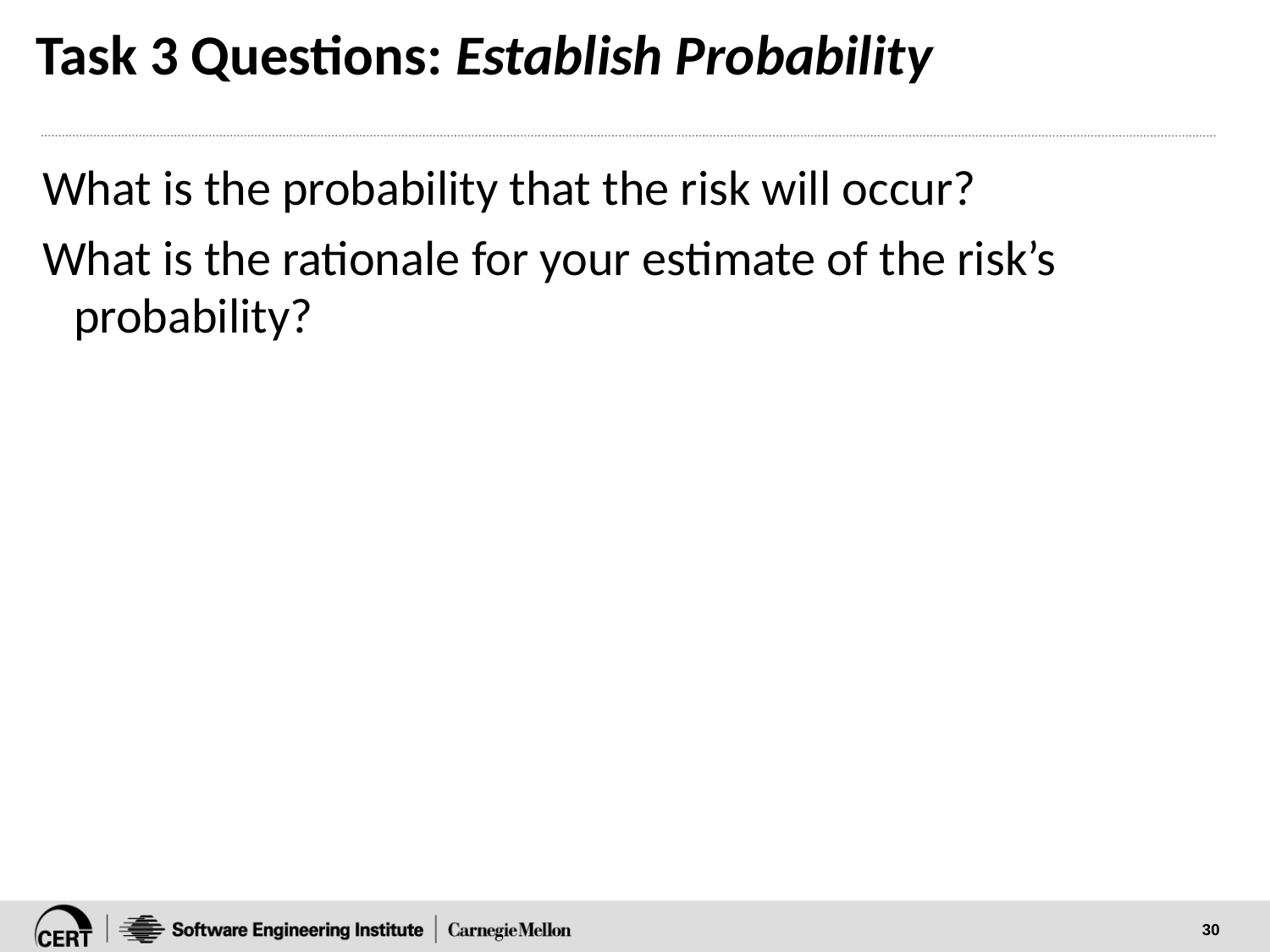

# Task 3 Questions: Establish Probability
What is the probability that the risk will occur?
What is the rationale for your estimate of the risk’s probability?